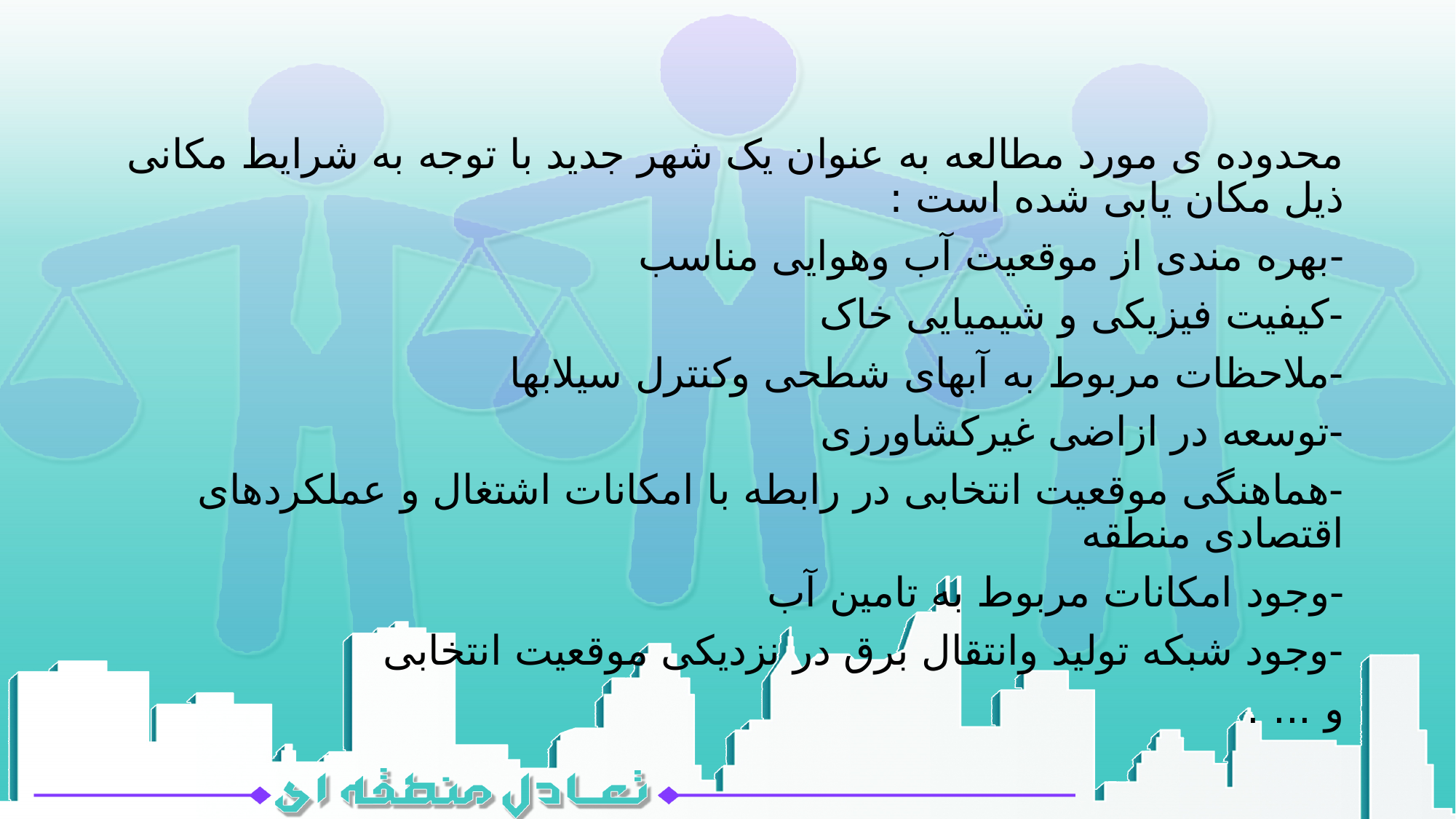

محدوده ی مورد مطالعه به عنوان یک شهر جدید با توجه به شرایط مکانی ذیل مکان یابی شده است :
-بهره مندی از موقعیت آب وهوایی مناسب
-کیفیت فیزیکی و شیمیایی خاک
-ملاحظات مربوط به آبهای شطحی وکنترل سیلابها
-توسعه در ازاضی غیرکشاورزی
-هماهنگی موقعیت انتخابی در رابطه با امکانات اشتغال و عملکردهای اقتصادی منطقه
-وجود امکانات مربوط به تامین آب
-وجود شبکه تولید وانتقال برق در نزدیکی موقعیت انتخابی
و ... .